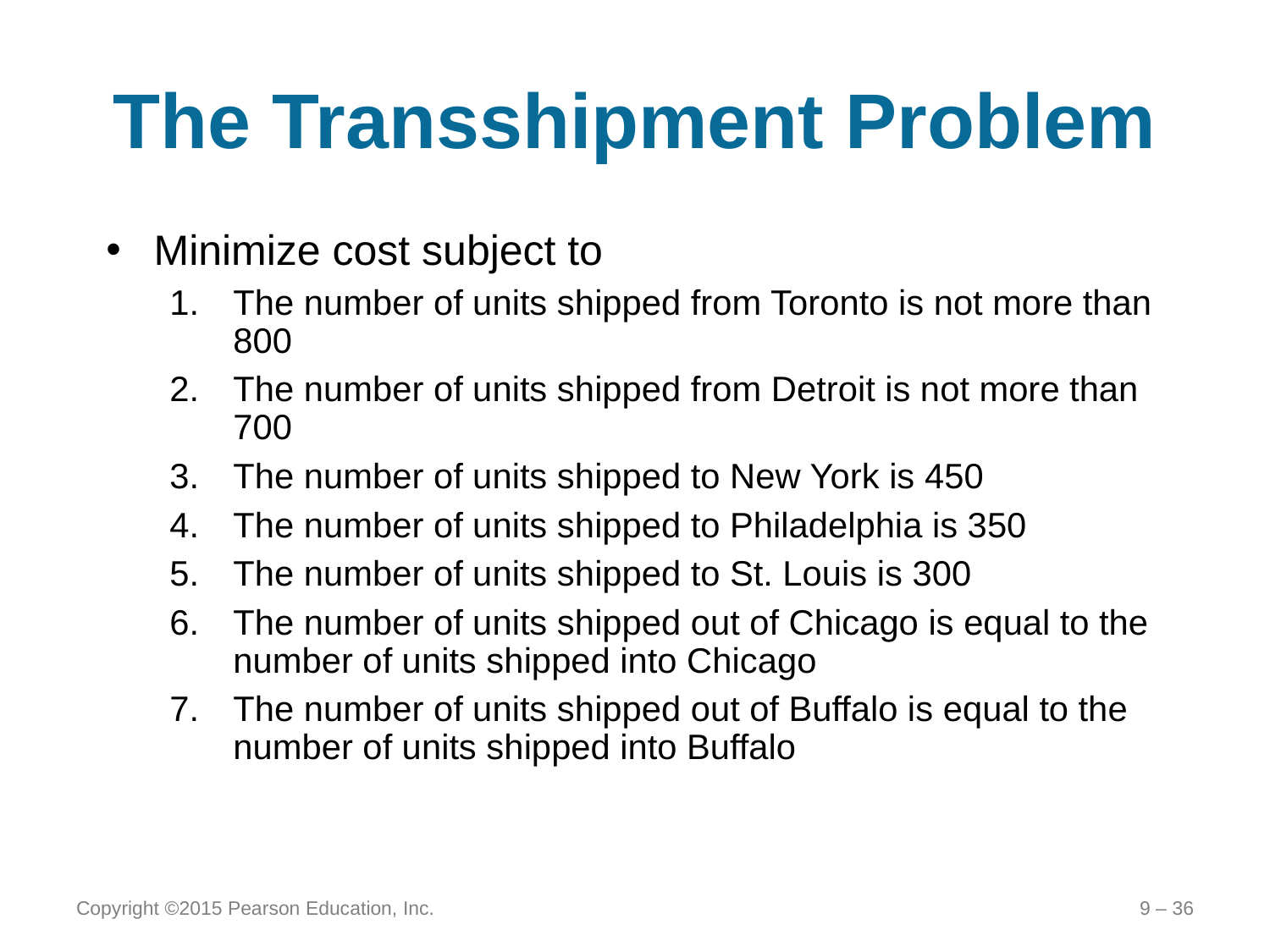

# The Transshipment Problem
Minimize cost subject to
The number of units shipped from Toronto is not more than 800
The number of units shipped from Detroit is not more than 700
The number of units shipped to New York is 450
The number of units shipped to Philadelphia is 350
The number of units shipped to St. Louis is 300
The number of units shipped out of Chicago is equal to the number of units shipped into Chicago
The number of units shipped out of Buffalo is equal to the number of units shipped into Buffalo
Copyright ©2015 Pearson Education, Inc.
9 – 36